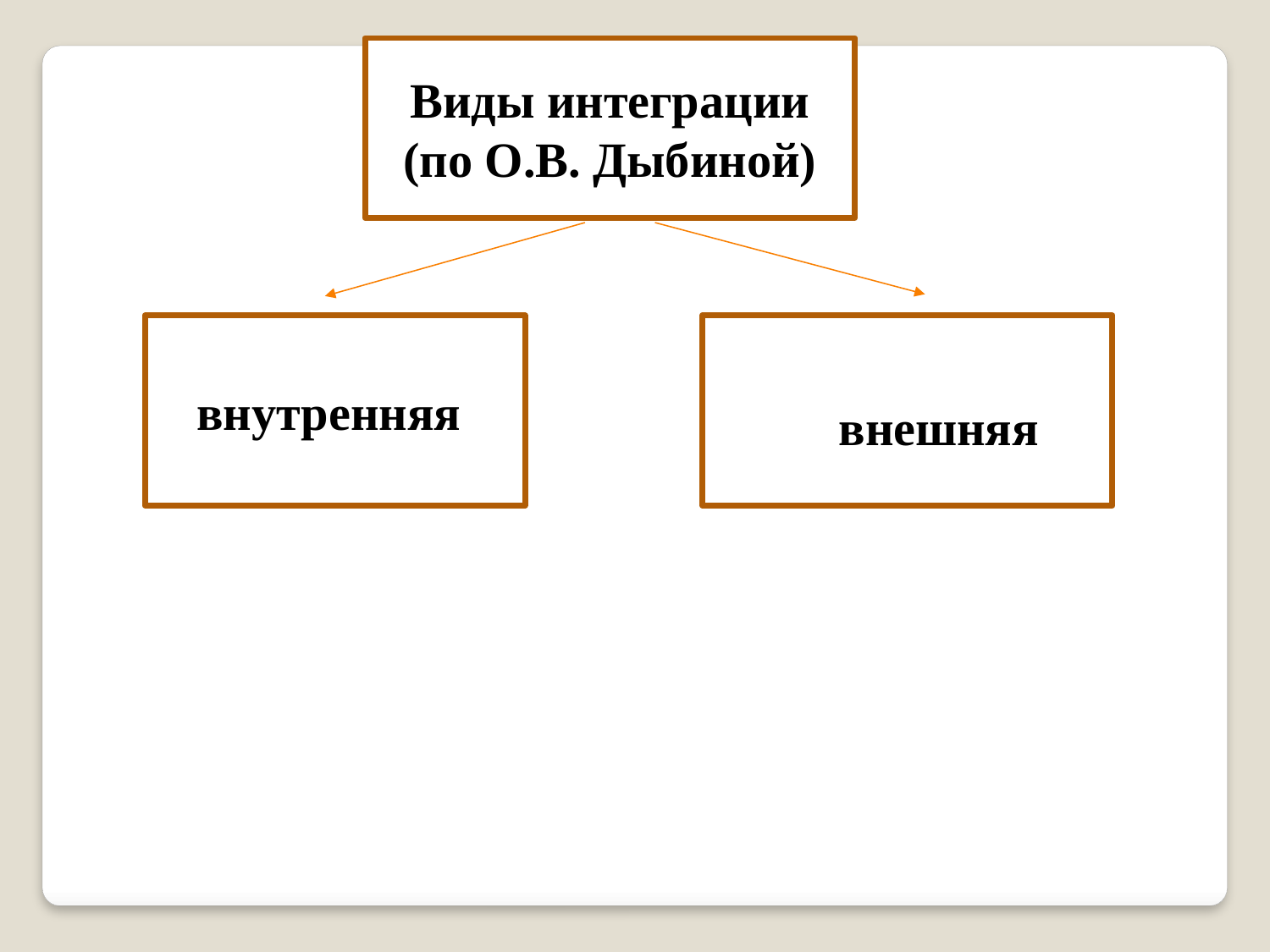

Виды интеграции
(по О.В. Дыбиной)
внутренняя
внешняя